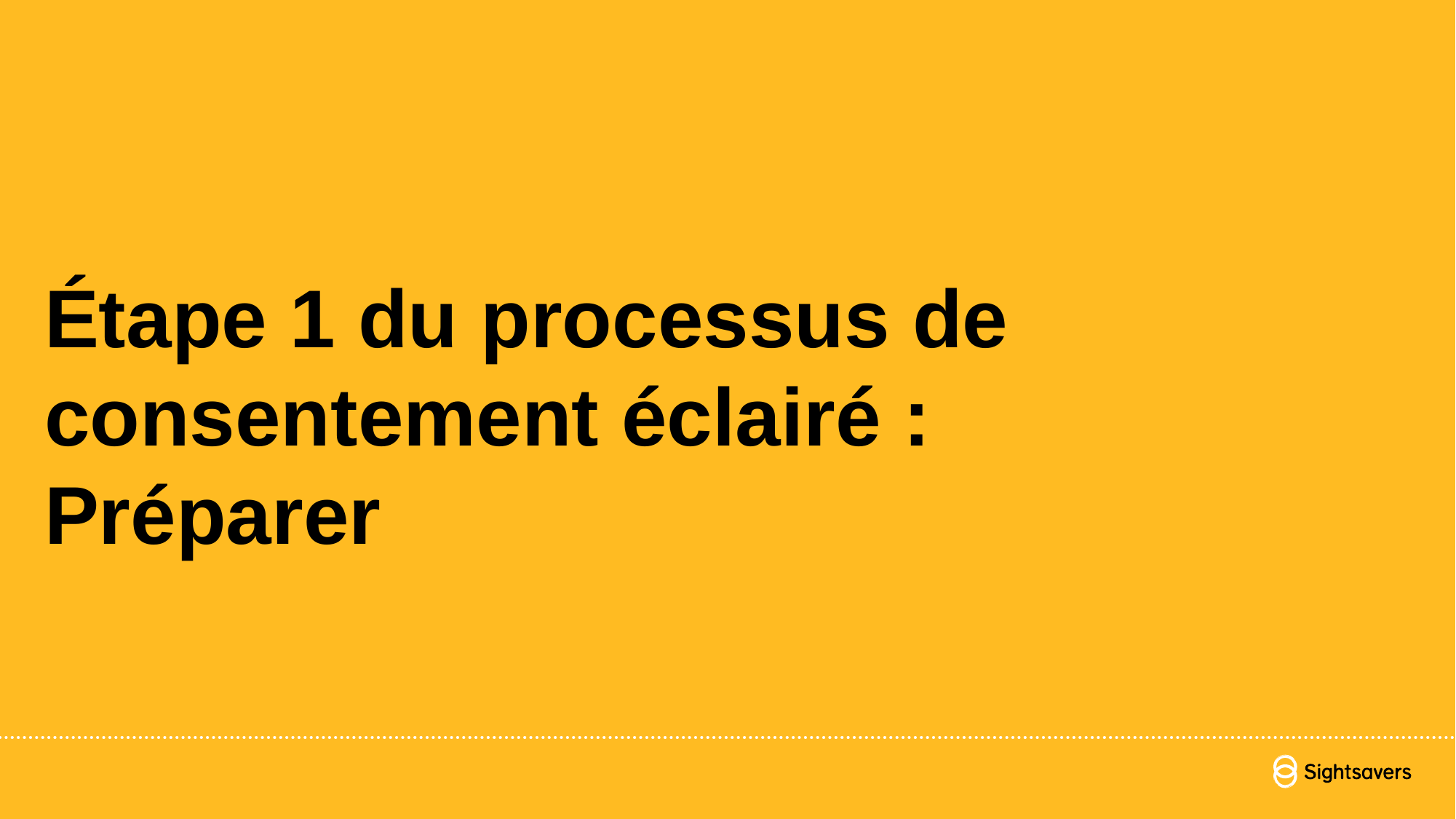

# Étape 1 du processus de consentement éclairé : Préparer